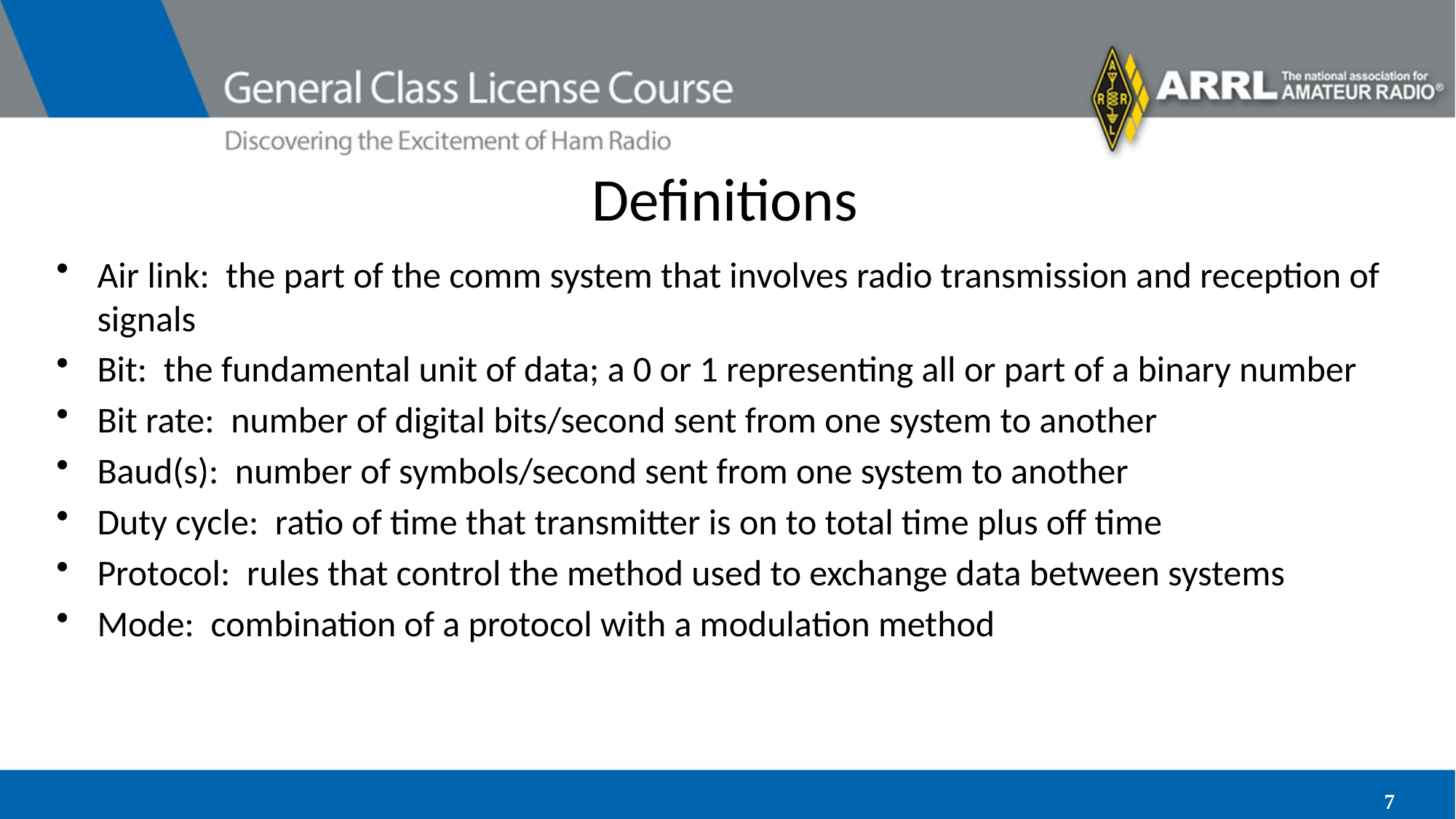

# Definitions
Air link:  the part of the comm system that involves radio transmission and reception of signals
Bit:  the fundamental unit of data; a 0 or 1 representing all or part of a binary number
Bit rate:  number of digital bits/second sent from one system to another
Baud(s):  number of symbols/second sent from one system to another
Duty cycle:  ratio of time that transmitter is on to total time plus off time
Protocol:  rules that control the method used to exchange data between systems
Mode:  combination of a protocol with a modulation method